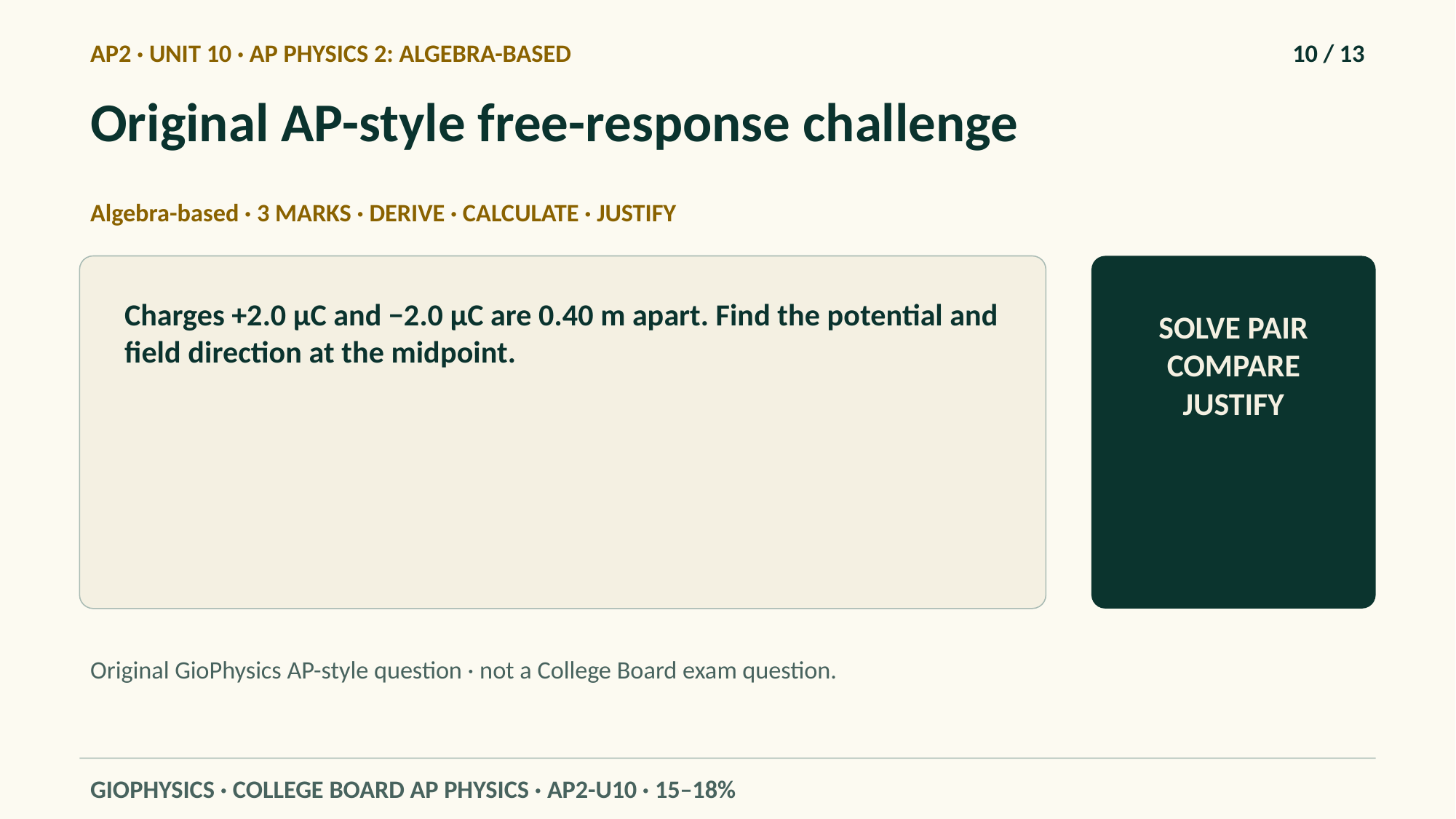

AP2 · UNIT 10 · AP PHYSICS 2: ALGEBRA-BASED
10 / 13
Original AP-style free-response challenge
Algebra-based · 3 MARKS · DERIVE · CALCULATE · JUSTIFY

Charges +2.0 μC and −2.0 μC are 0.40 m apart. Find the potential and field direction at the midpoint.
SOLVE PAIR COMPARE JUSTIFY
Original GioPhysics AP-style question · not a College Board exam question.

GIOPHYSICS · COLLEGE BOARD AP PHYSICS · AP2-U10 · 15–18%